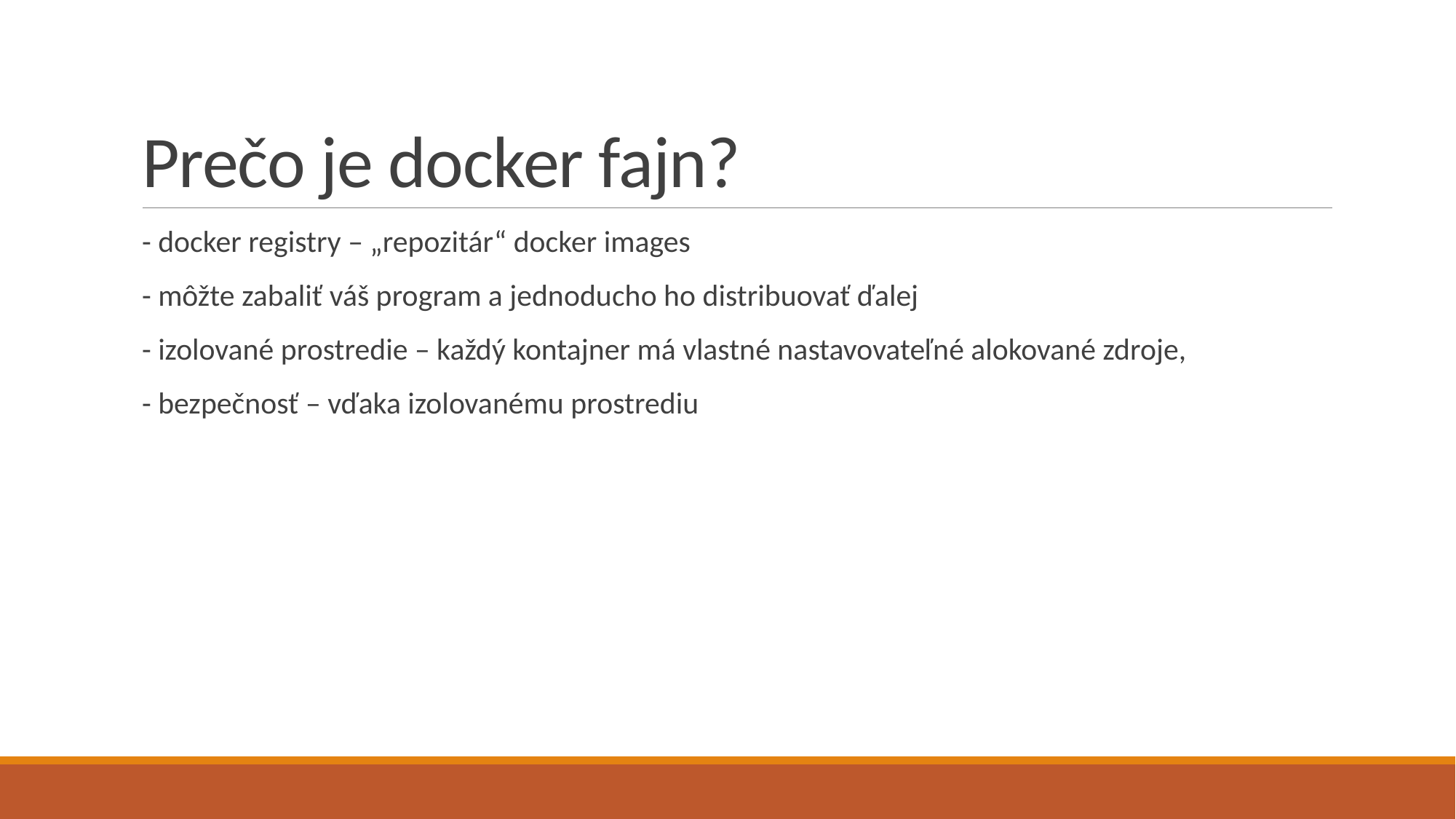

# Prečo je docker fajn?
- docker registry – „repozitár“ docker images
- môžte zabaliť váš program a jednoducho ho distribuovať ďalej
- izolované prostredie – každý kontajner má vlastné nastavovateľné alokované zdroje,
- bezpečnosť – vďaka izolovanému prostrediu